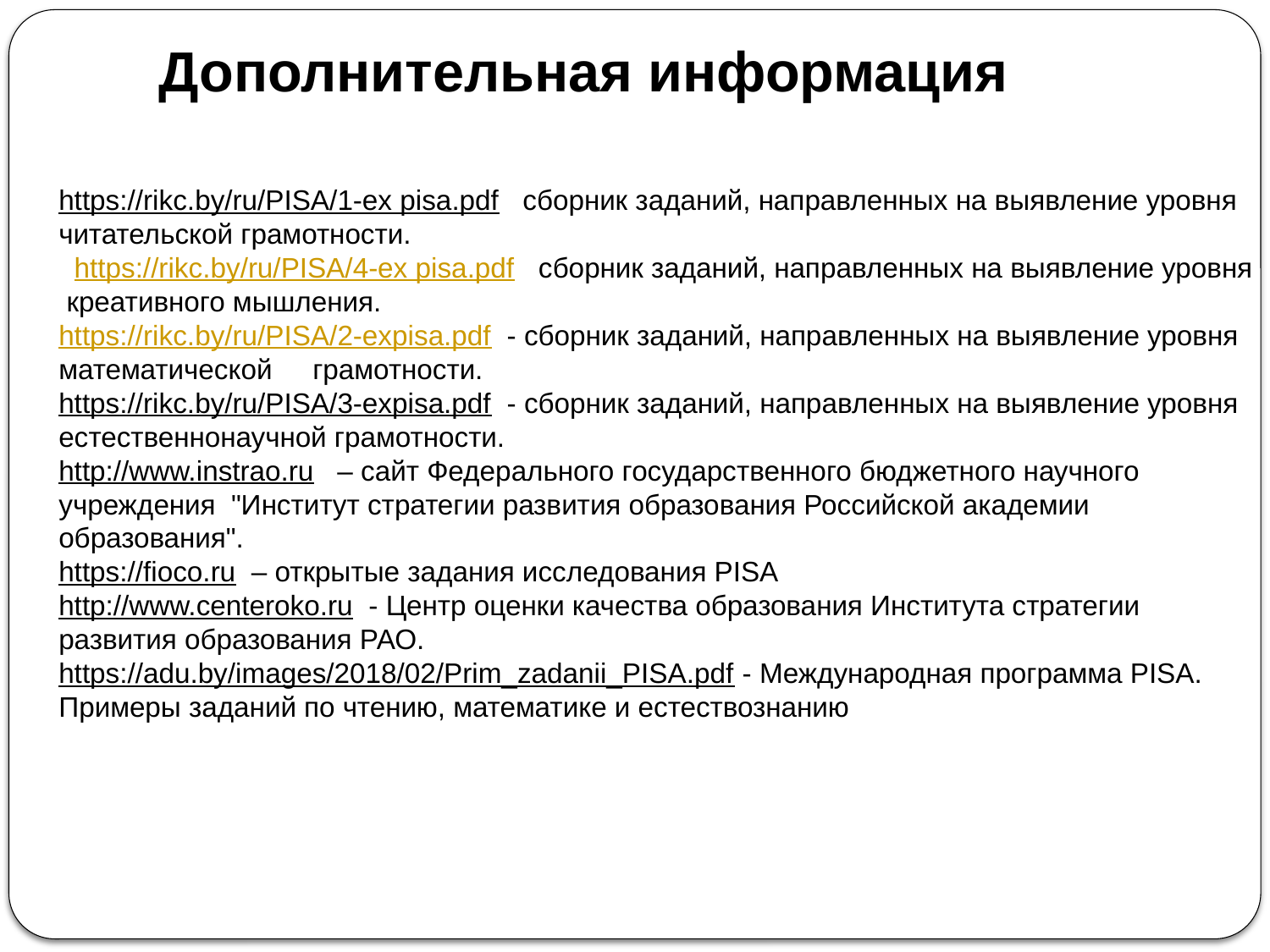

# Дополнительная информация
https://rikc.by/ru/PISA/1-ex pisa.pdf   сборник заданий, направленных на выявление уровня  читательской грамотности.
  https://rikc.by/ru/PISA/4-ex pisa.pdf   сборник заданий, направленных на выявление уровня  креативного мышления.
https://rikc.by/ru/PISA/2-expisa.pdf  - сборник заданий, направленных на выявление уровня  математической	грамотности.
https://rikc.by/ru/PISA/3-expisa.pdf  - сборник заданий, направленных на выявление уровня  естественнонаучной грамотности.
http://www.instrao.ru   – сайт Федерального государственного бюджетного научного учреждения  "Институт стратегии развития образования Российской академии образования".
https://fioco.ru  – открытые задания исследования PISA
http://www.centeroko.ru  - Центр оценки качества образования Института стратегии развития образования РАО.
https://adu.by/images/2018/02/Prim_zadanii_PISA.pdf - Международная программа PISA.  Примеры заданий по чтению, математике и естествознанию